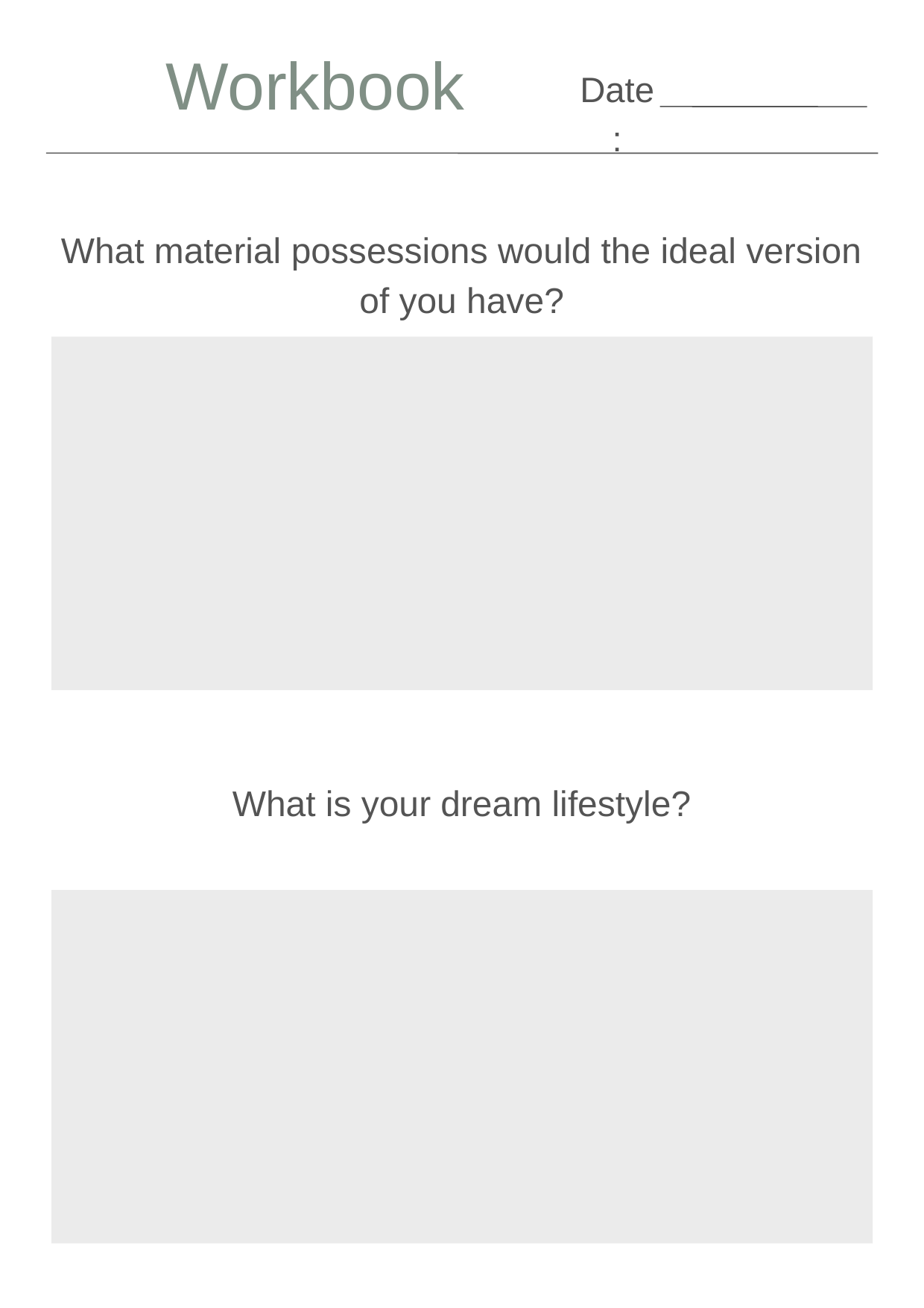

Workbook
Date:

What material possessions would the ideal version of you have?

What is your dream lifestyle?